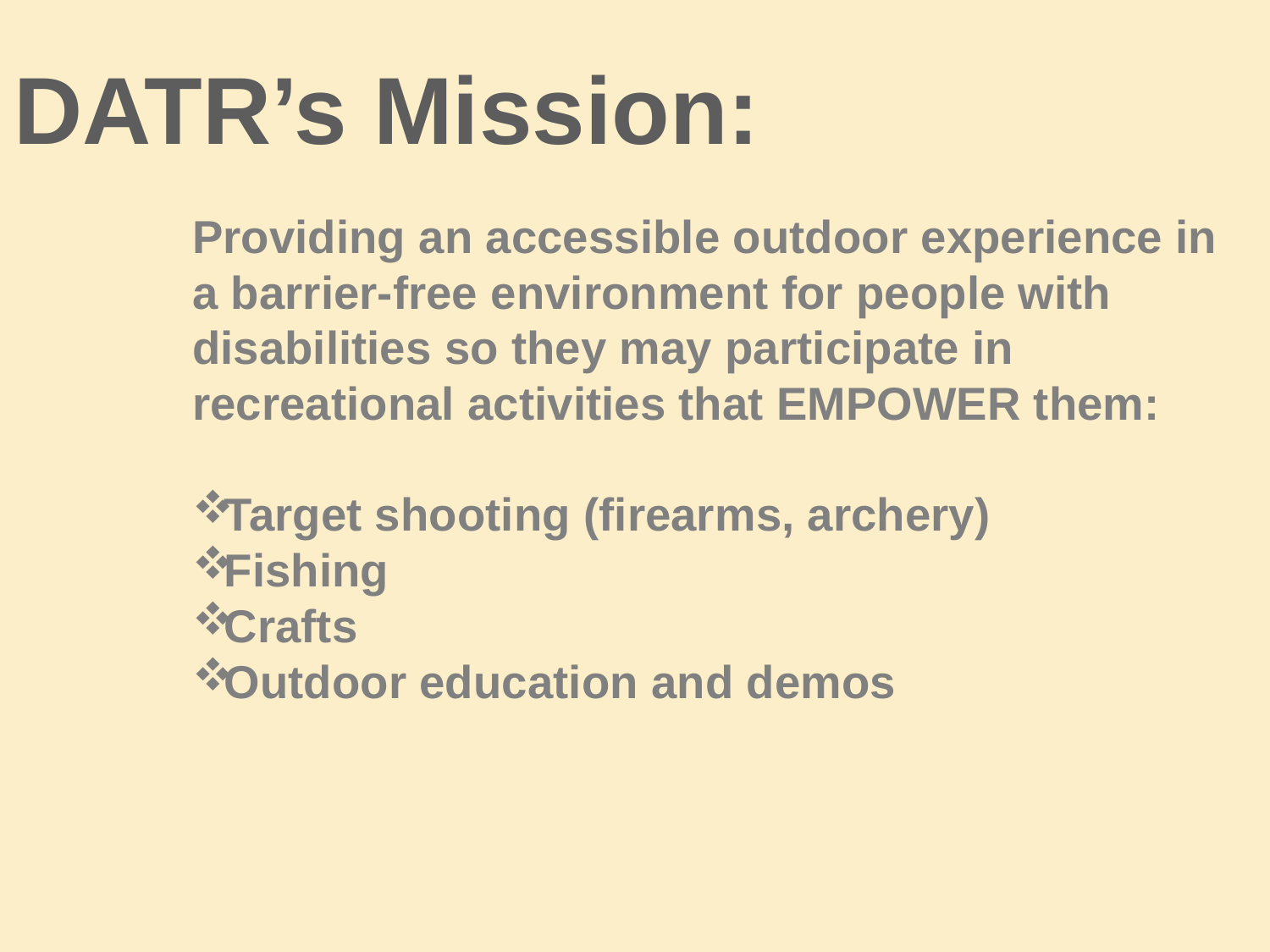

DATR’s Mission:
Providing an accessible outdoor experience in a barrier-free environment for people with disabilities so they may participate in recreational activities that EMPOWER them:

Target shooting (firearms, archery)
Fishing
Crafts
Outdoor education and demos